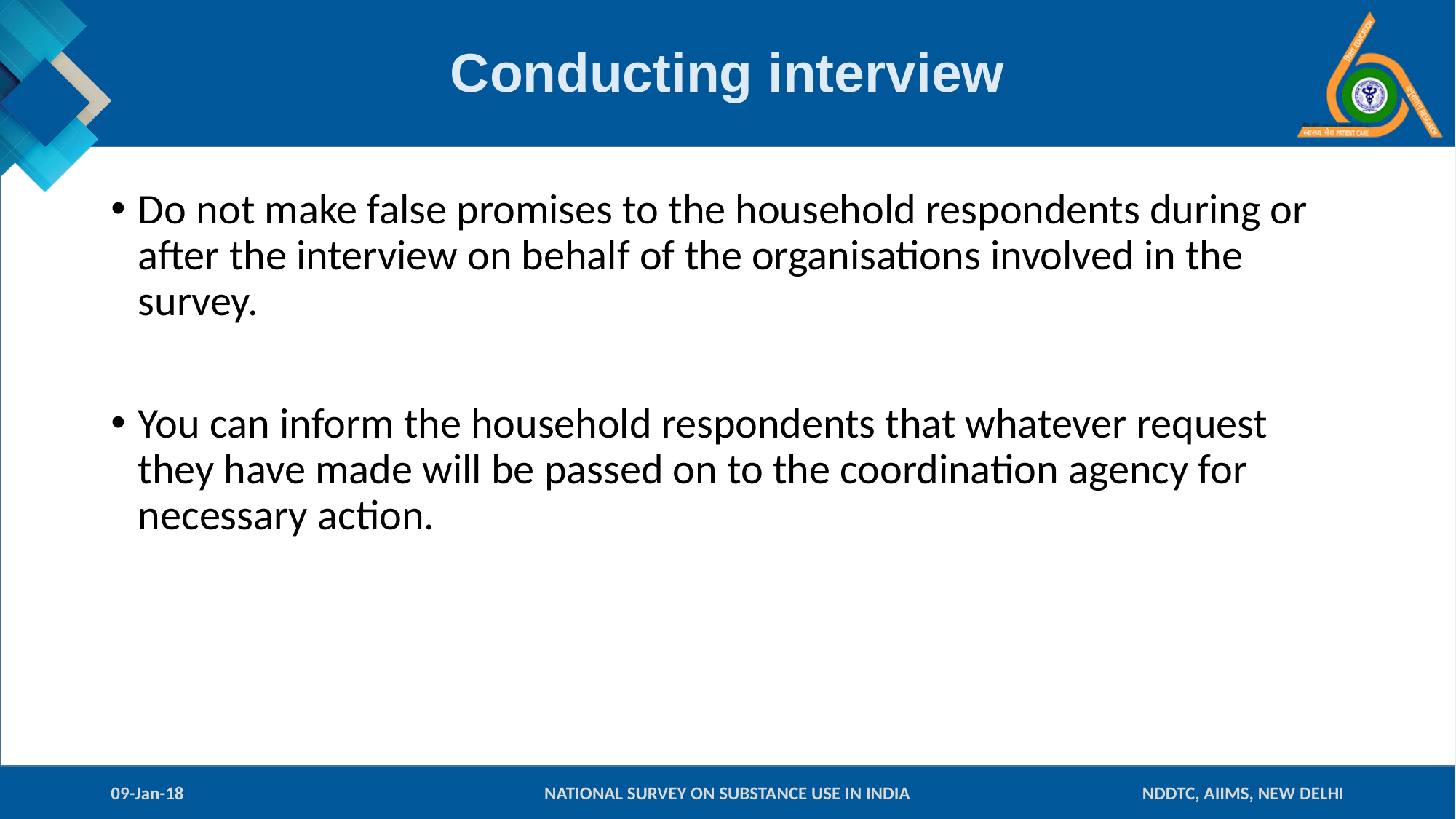

# Conducting interview
Do not make false promises to the household respondents during or after the interview on behalf of the organisations involved in the survey.

You can inform the household respondents that whatever request they have made will be passed on to the coordination agency for necessary action.
09-Jan-18
NATIONAL SURVEY ON SUBSTANCE USE IN INDIA
NDDTC, AIIMS, NEW DELHI